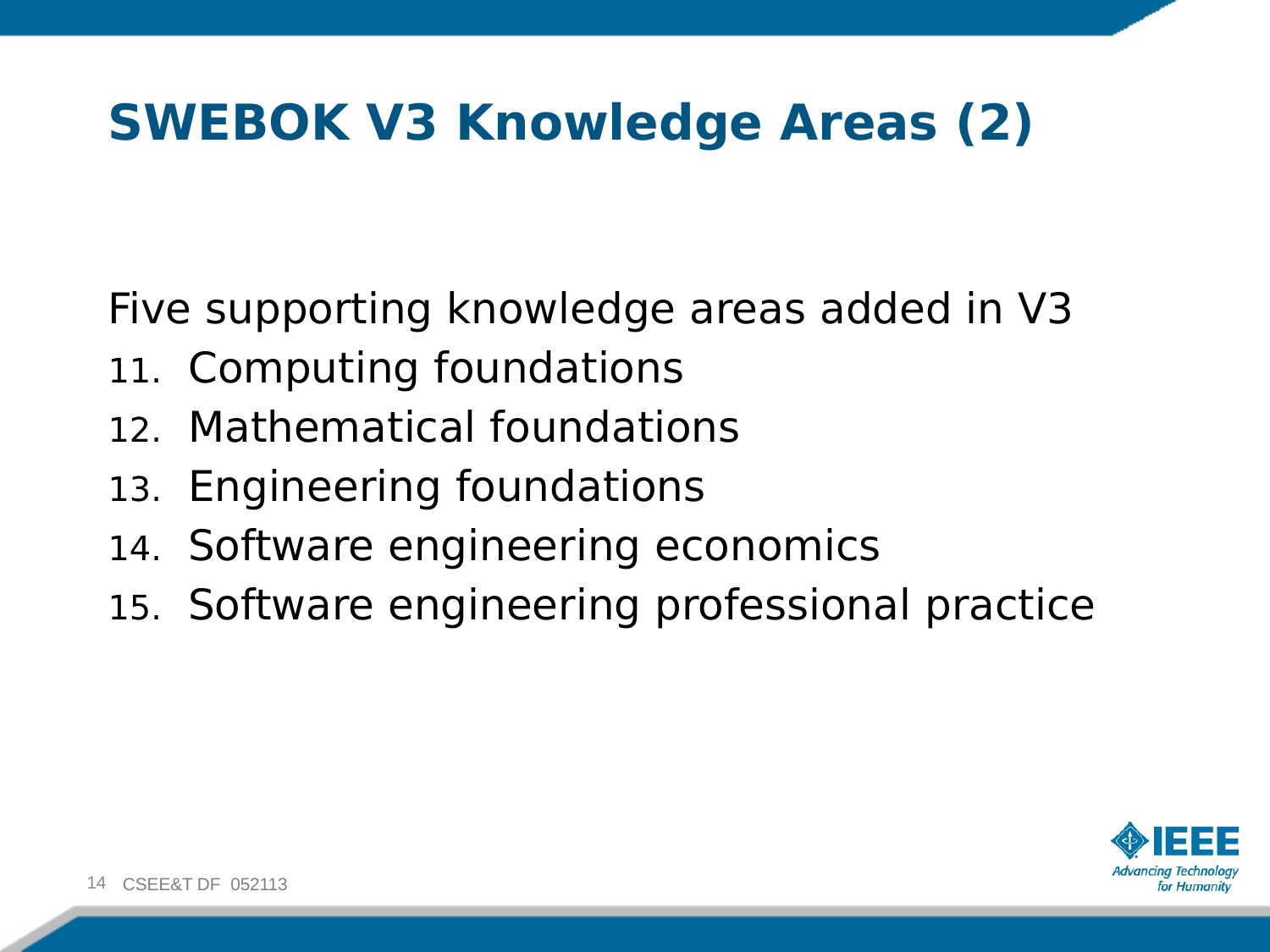

# SWEBOK V3 Knowledge Areas (2)
Five supporting knowledge areas added in V3
Computing foundations
Mathematical foundations
Engineering foundations
Software engineering economics
Software engineering professional practice

14